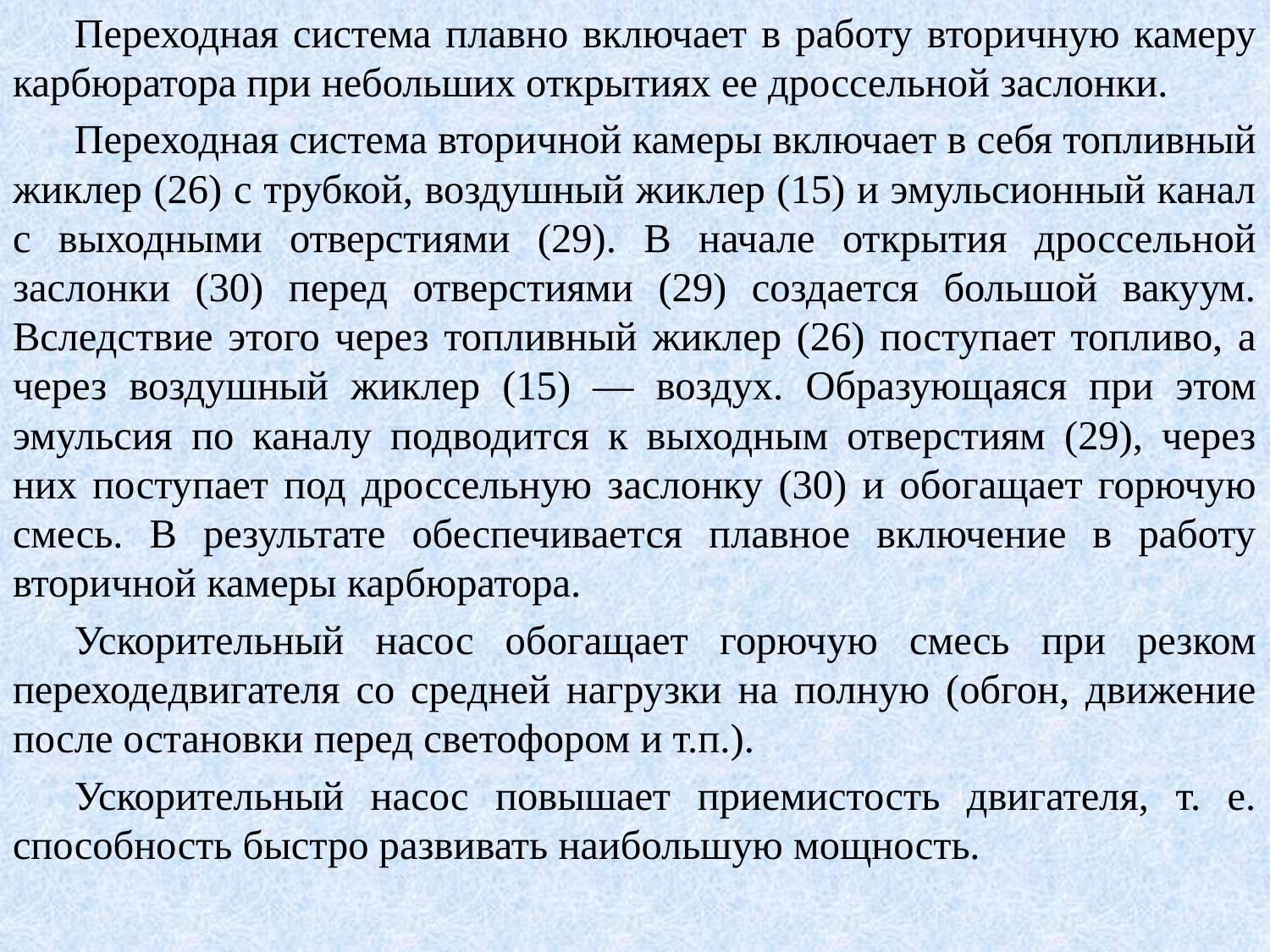

Переходная система плавно включает в работу вторичную камеру карбюратора при небольших открытиях ее дроссельной заслонки.
Переходная система вторичной камеры включает в себя топливный жиклер (26) с трубкой, воздушный жиклер (15) и эмульсионный канал с выходными отверстиями (29). В начале открытия дроссельной заслонки (30) перед отверстиями (29) создается большой вакуум. Вследствие этого через топливный жиклер (26) поступает топливо, а через воздушный жиклер (15) — воздух. Образующаяся при этом эмульсия по каналу подводится к выходным отверстиям (29), через них поступает под дроссельную заслонку (30) и обогащает горючую смесь. В результате обеспечивается плавное включение в работу вторичной камеры карбюратора.
Ускорительный насос обогащает горючую смесь при резком переходедвигателя со средней нагрузки на полную (обгон, движение после остановки перед светофором и т.п.).
Ускорительный насос повышает приемистость двигателя, т. е. способность быстро развивать наибольшую мощность.